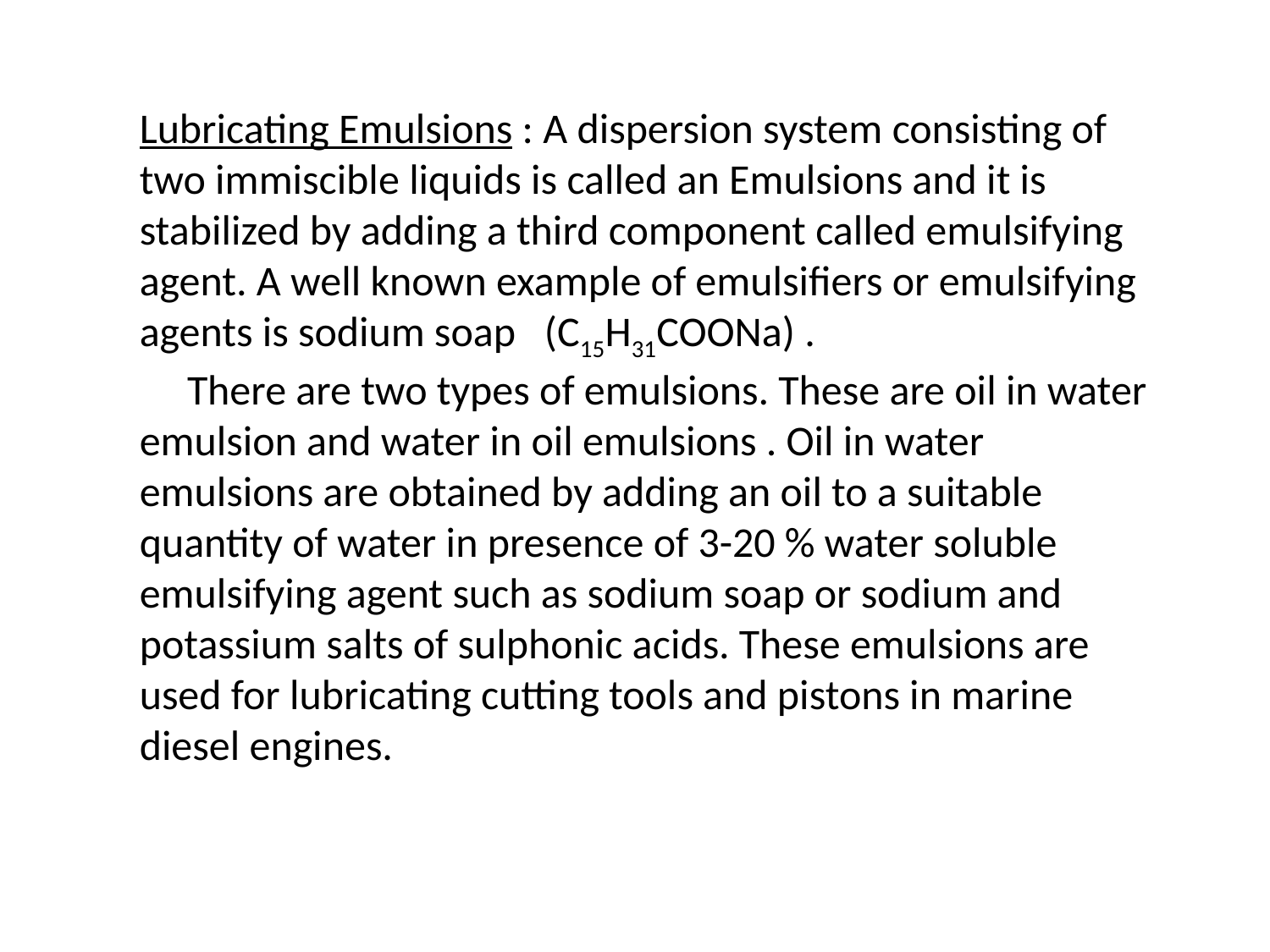

Lubricating Emulsions : A dispersion system consisting of two immiscible liquids is called an Emulsions and it is stabilized by adding a third component called emulsifying agent. A well known example of emulsifiers or emulsifying agents is sodium soap   (C15H31COONa) .
     There are two types of emulsions. These are oil in water emulsion and water in oil emulsions . Oil in water emulsions are obtained by adding an oil to a suitable quantity of water in presence of 3-20 % water soluble emulsifying agent such as sodium soap or sodium and potassium salts of sulphonic acids. These emulsions are used for lubricating cutting tools and pistons in marine diesel engines.